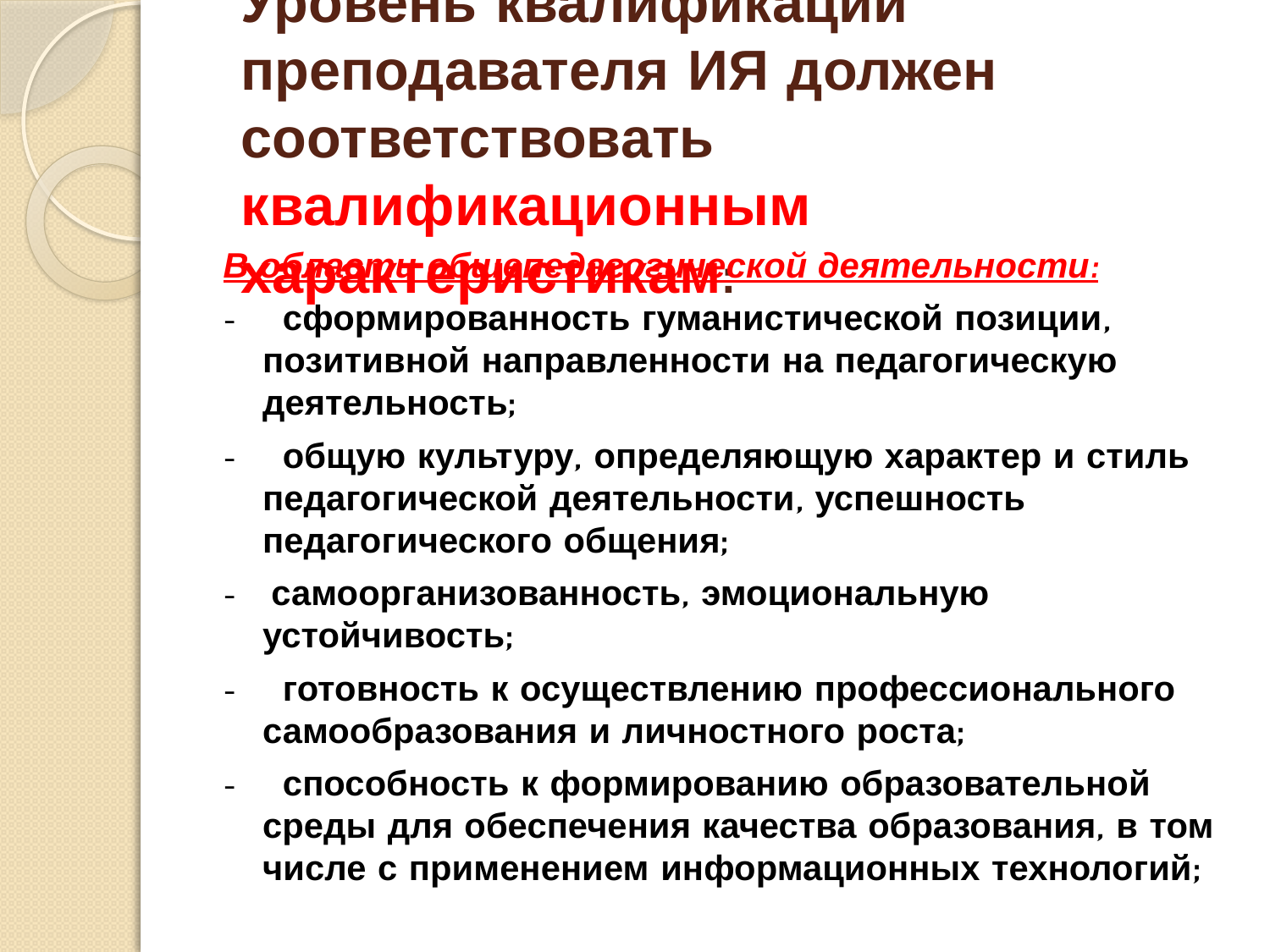

# Уровень квалификации преподавателя ИЯ должен соответствовать квалификационным характеристикам:
В области общепедагогической деятельности:
-    сформированность гуманистической позиции, позитивной направленности на педагогическую деятельность;
-    общую культуру, определяющую характер и стиль педагогической деятельности, успешность педагогического общения;
-   самоорганизованность, эмоциональную устойчивость;
-    готовность к осуществлению профессионального самообразования и личностного роста;
-    способность к формированию образовательной среды для обеспечения качества образования, в том числе с применением информационных технологий;